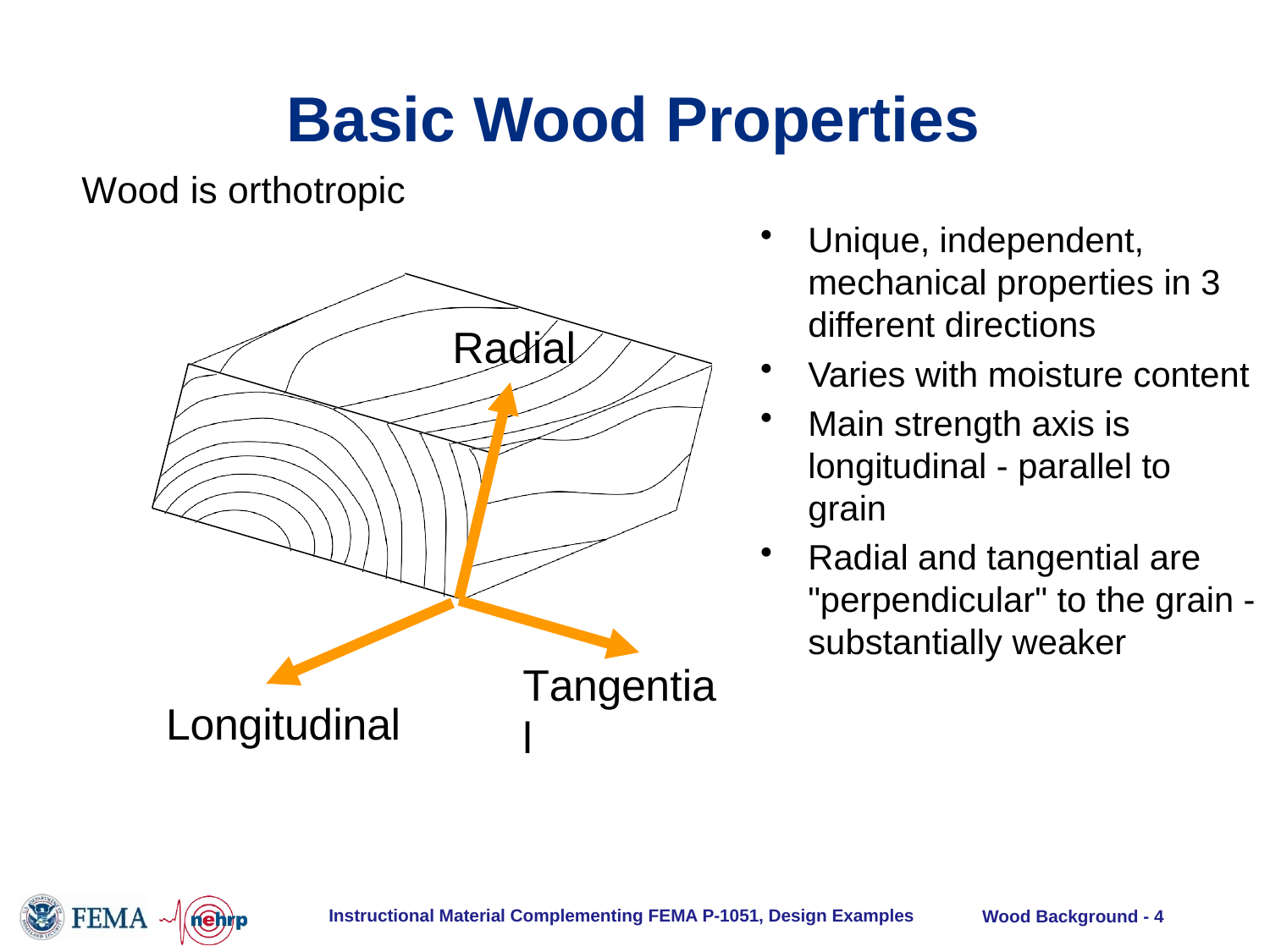

# Basic Wood Properties
Wood is orthotropic
Unique, independent, mechanical properties in 3 different directions
Varies with moisture content
Main strength axis is longitudinal - parallel to grain
Radial and tangential are "perpendicular" to the grain - substantially weaker

Radial

Tangential
Longitudinal